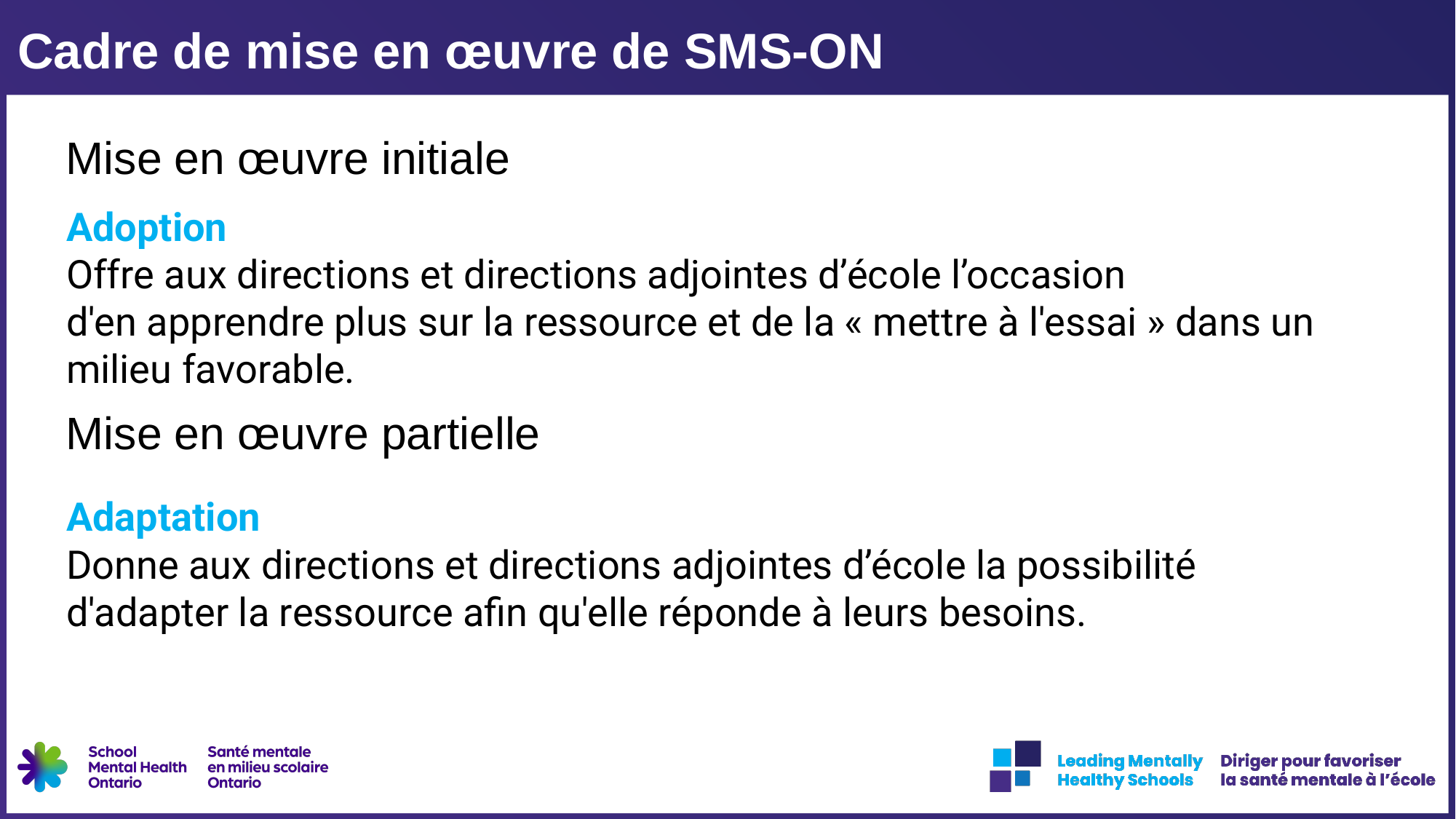

Cadre de mise en œuvre de SMS-ON​- 2
Cadre de mise en œuvre de SMS-ON​
Mise en œuvre initiale​
Adoption
Offre aux directions et directions adjointes d’école l’occasion d'en apprendre plus sur la ressource et de la « mettre à l'essai » dans un milieu favorable.
Mise en œuvre partielle​
Adaptation
Donne aux directions et directions adjointes d’école la possibilité d'adapter la ressource afin qu'elle réponde à leurs besoins.